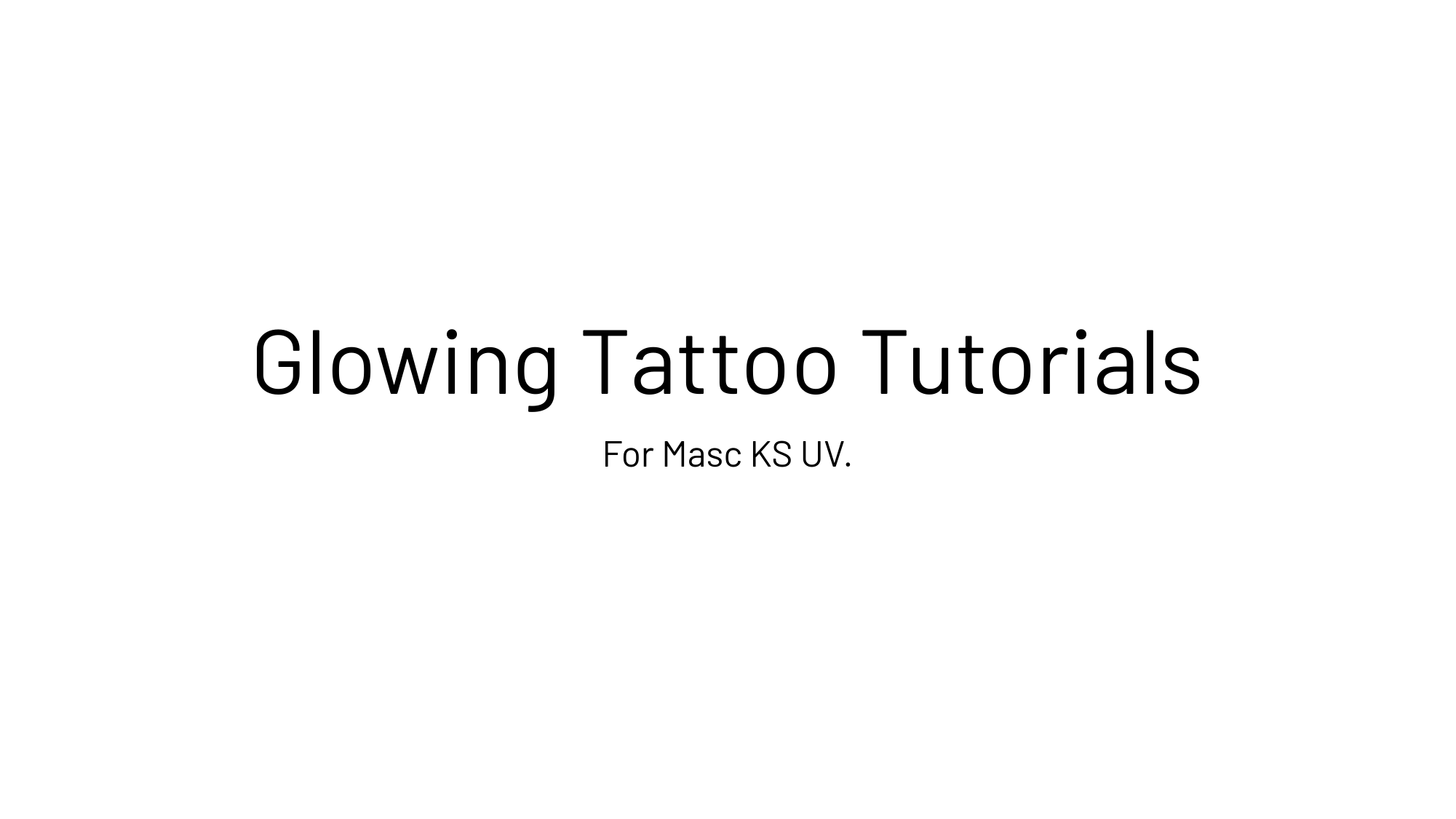

# Glowing Tattoo Tutorials
For Masc KS UV.